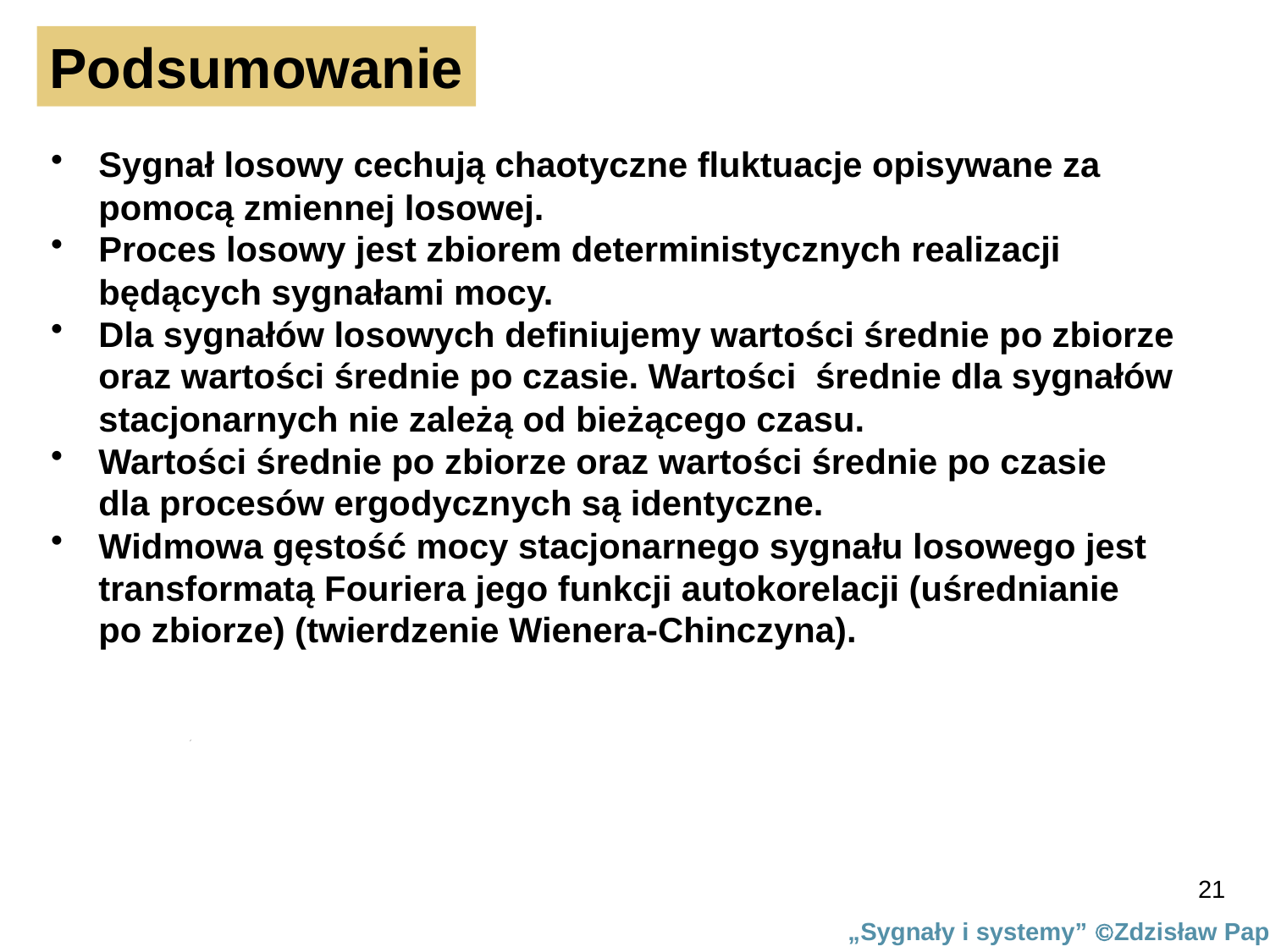

Podsumowanie
Sygnał losowy cechują chaotyczne fluktuacje opisywane za pomocą zmiennej losowej.
Proces losowy jest zbiorem deterministycznych realizacji
będących sygnałami mocy.
Dla sygnałów losowych definiujemy wartości średnie po zbiorze
oraz wartości średnie po czasie. Wartości  średnie dla sygnałów
stacjonarnych nie zależą od bieżącego czasu.
Wartości średnie po zbiorze oraz wartości średnie po czasie
dla procesów ergodycznych są identyczne.
Widmowa gęstość mocy stacjonarnego sygnału losowego jest
transformatą Fouriera jego funkcji autokorelacji (uśrednianie
po zbiorze) (twierdzenie Wienera-Chinczyna).

21
„Sygnały i systemy” ©Zdzisław Papir